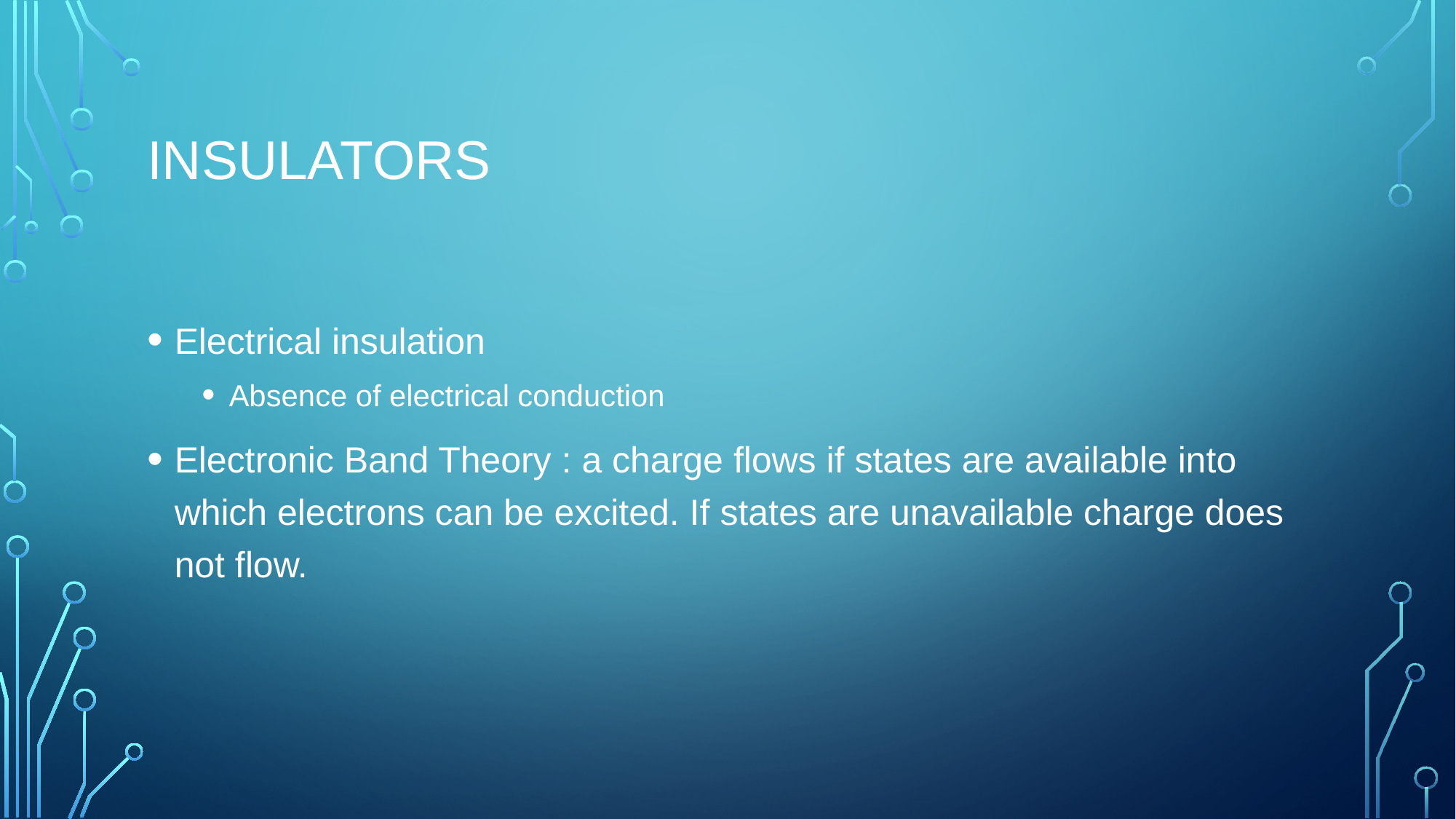

# Insulators
Electrical insulation
Absence of electrical conduction
Electronic Band Theory : a charge flows if states are available into which electrons can be excited. If states are unavailable charge does not flow.